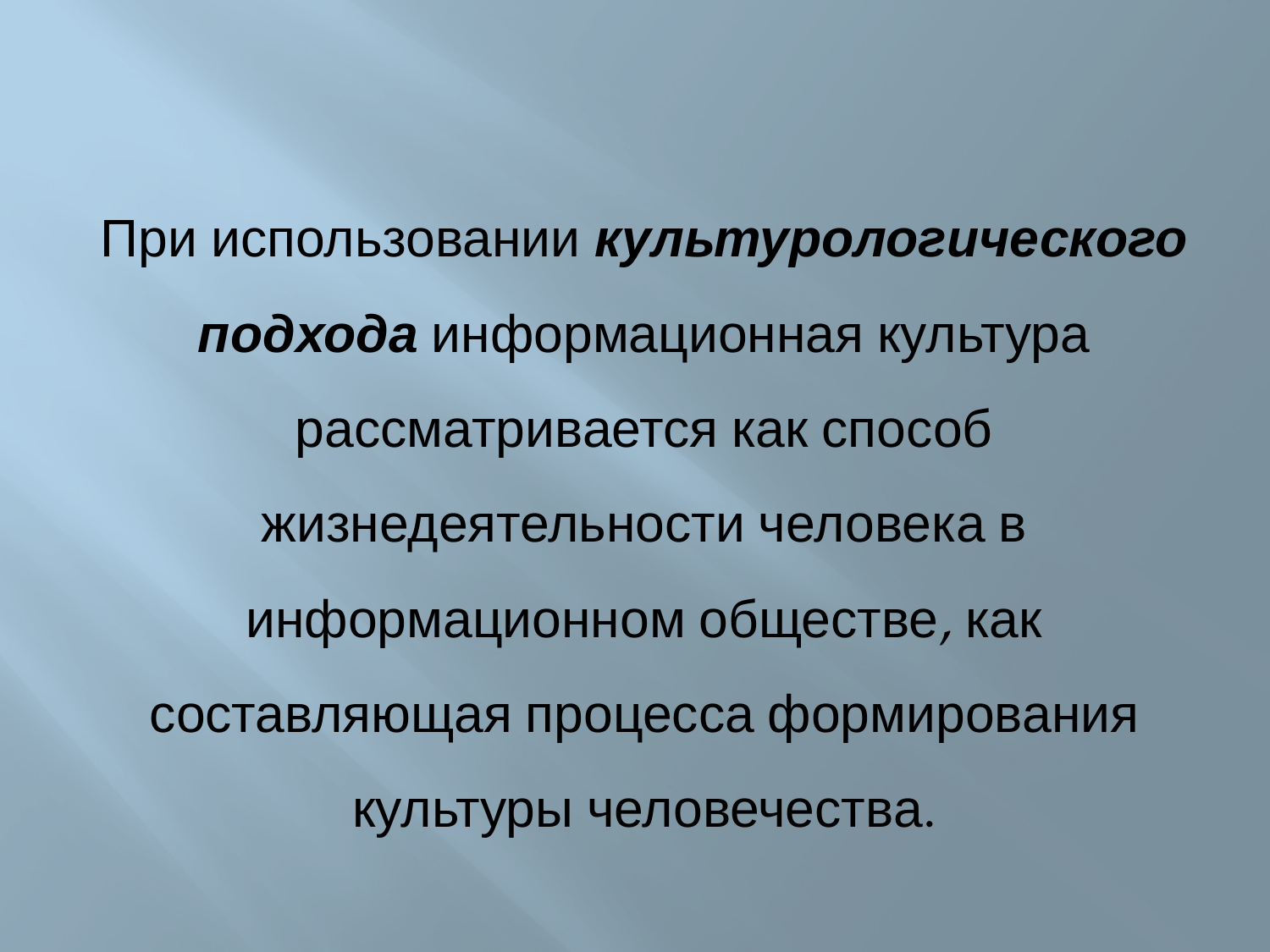

При использовании культурологического подхода информационная культура рассматривается как способ жизнедеятельности человека в информационном обществе, как составляющая процесса формирования культуры человечества.